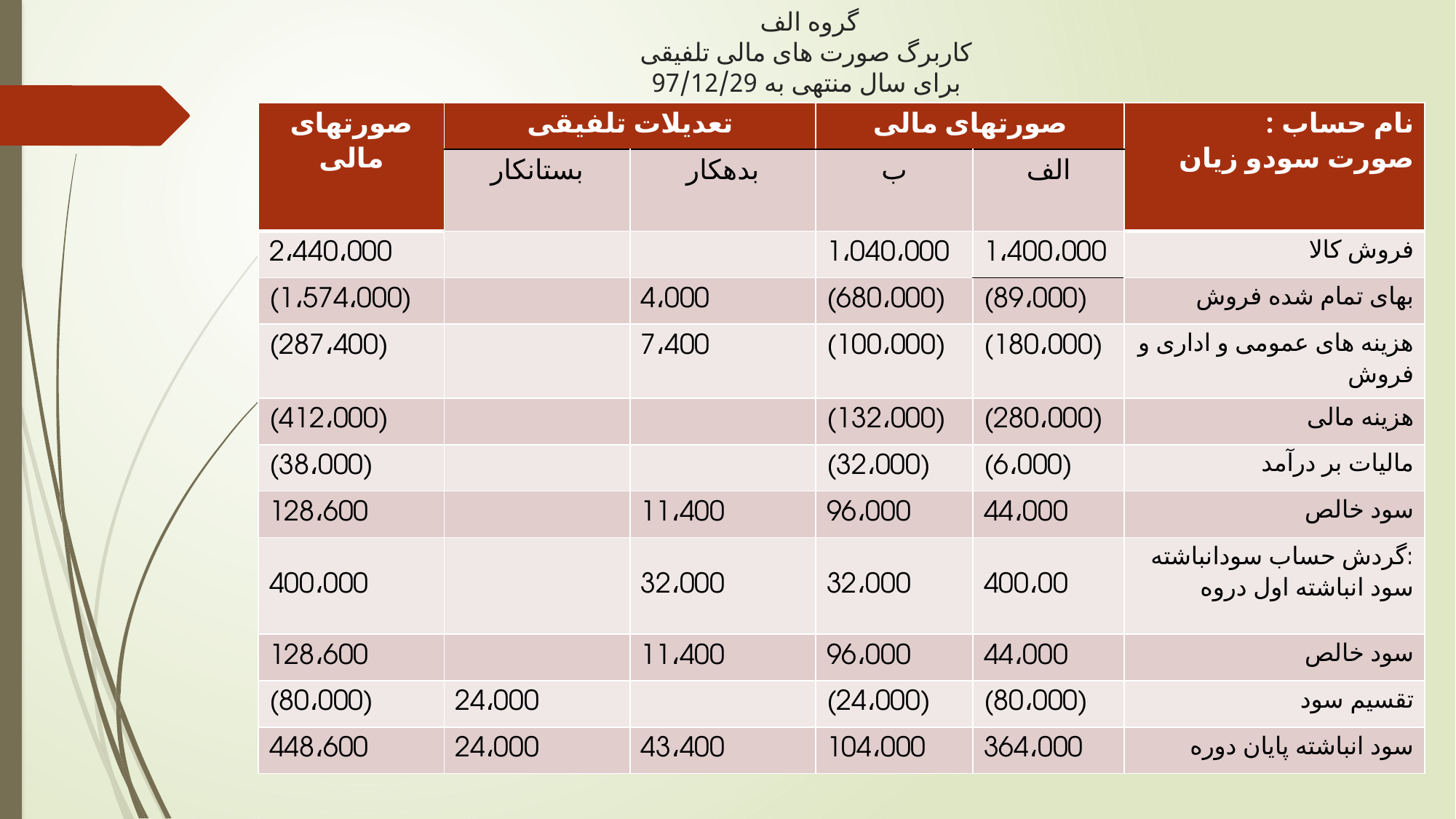

# گروه الف کاربرگ صورت های مالی تلفیقی برای سال منتهی به 97/12/29
| صورتهای مالی | تعدیلات تلفیقی |  | صورتهای مالی |  | نام حساب : صورت سودو زیان |
| --- | --- | --- | --- | --- | --- |
|  | بستانکار | بدهکار | ب | الف |  |
| 2،440،000 |  |  | 1،040،000 | 1،400،000 | فروش کالا |
| (1،574،000) |  | 4،000 | (680،000) | (89،000) | بهای تمام شده فروش |
| (287،400) |  | 7،400 | (100،000) | (180،000) | هزینه های عمومی و اداری و فروش |
| (412،000) |  |  | (132،000) | (280،000) | هزینه مالی |
| (38،000) |  |  | (32،000) | (6،000) | مالیات بر درآمد |
| 128،600 |  | 11،400 | 96،000 | 44،000 | سود خالص |
| 400،000 |  | 32،000 | 32،000 | 400،00 | گردش حساب سودانباشته: سود انباشته اول دروه |
| 128،600 |  | 11،400 | 96،000 | 44،000 | سود خالص |
| (80،000) | 24،000 |  | (24،000) | (80،000) | تقسیم سود |
| 448،600 | 24،000 | 43،400 | 104،000 | 364،000 | سود انباشته پایان دوره |